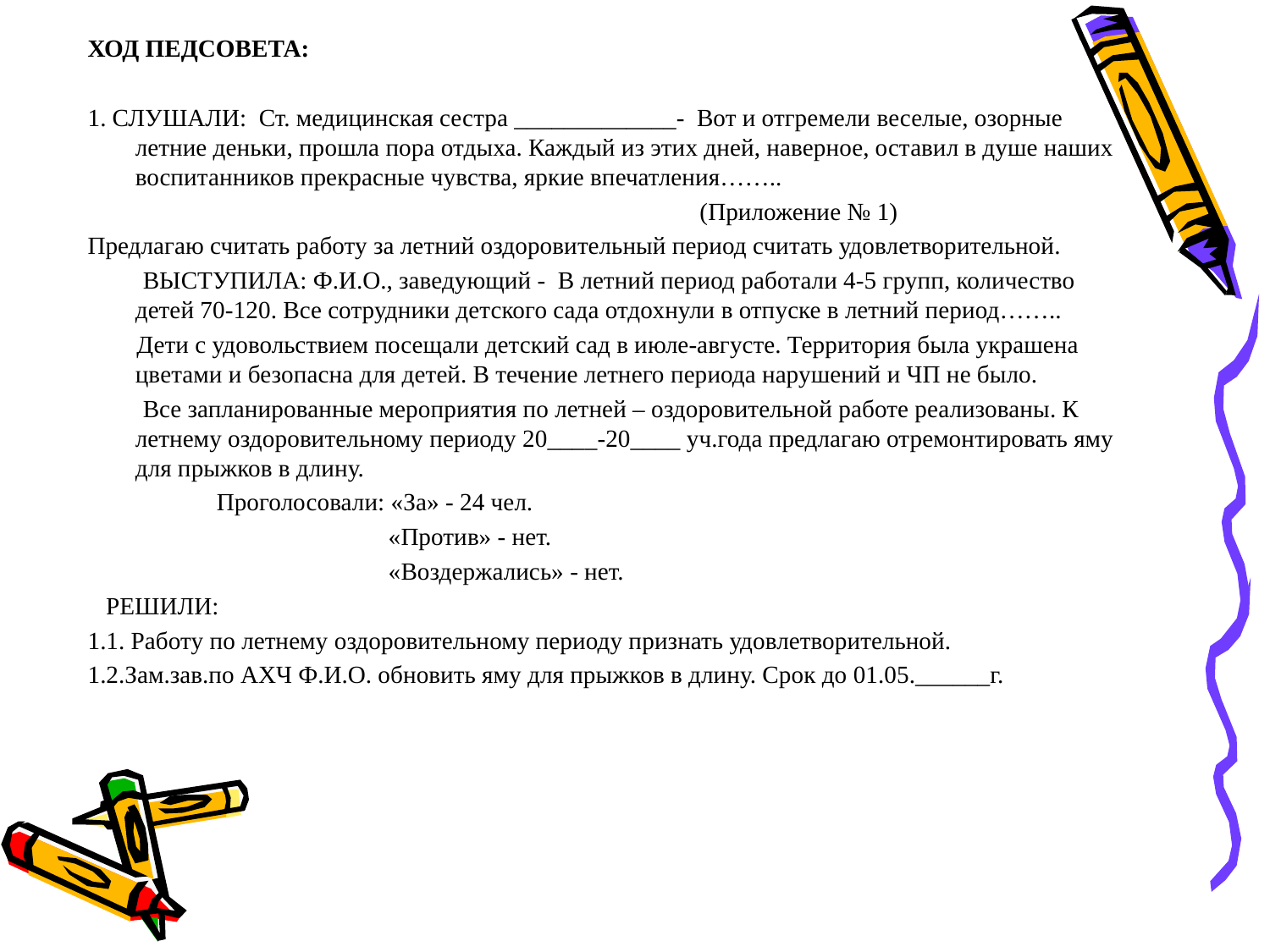

Ход педсовета:

1. СЛУШАЛИ:  Ст. медицинская сестра _____________-  Вот и отгремели веселые, озорные летние деньки, прошла пора отдыха. Каждый из этих дней, наверное, оставил в душе наших воспитанников прекрасные чувства, яркие впечатления……..
(Приложение № 1)
Предлагаю считать работу за летний оздоровительный период считать удовлетворительной.
         ВЫСТУПИЛА: Ф.И.О., заведующий -  В летний период работали 4-5 групп, количество детей 70-120. Все сотрудники детского сада отдохнули в отпуске в летний период……..
        Дети с удовольствием посещали детский сад в июле-августе. Территория была украшена цветами и безопасна для детей. В течение летнего периода нарушений и ЧП не было.
         Все запланированные мероприятия по летней – оздоровительной работе реализованы. К летнему оздоровительному периоду 20____-20____ уч.года предлагаю отремонтировать яму для прыжков в длину.
                     Проголосовали: «За» - 24 чел.
                                                 «Против» - нет.
                                                 «Воздержались» - нет.
   РЕШИЛИ:
1.1. Работу по летнему оздоровительному периоду признать удовлетворительной.
1.2.Зам.зав.по АХЧ Ф.И.О. обновить яму для прыжков в длину. Срок до 01.05.______г.